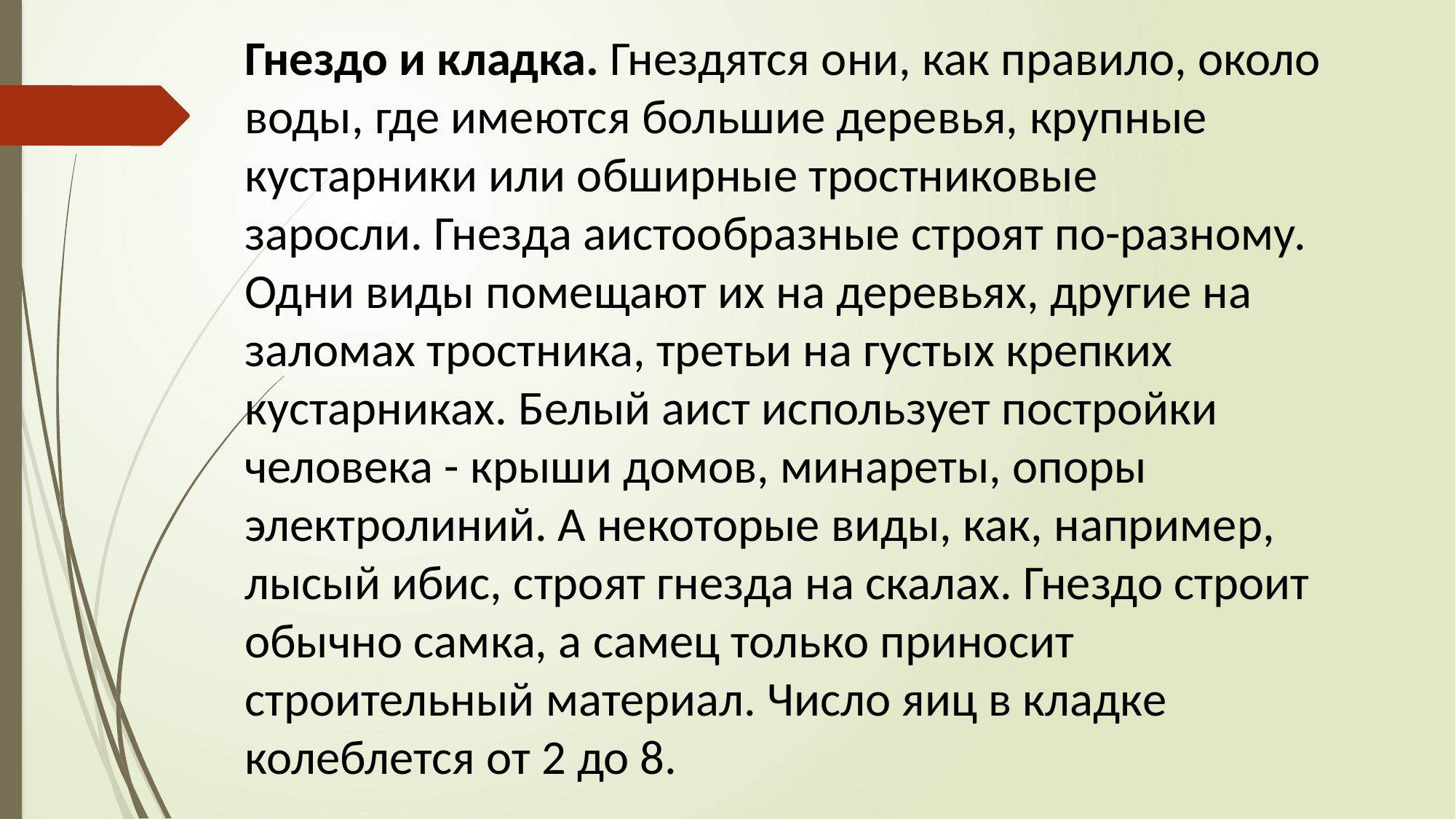

Гнездо и кладка. Гнездятся они, как правило, около воды, где имеются боль­шие деревья, крупные кустарники или обширные тростниковые заросли. Гнезда аистообразные строят по-разному. Одни виды помещают их на деревьях, другие на зало­мах тростника, третьи на густых крепких кустарниках. Белый аист использует постройки челове­ка - крыши домов, минареты, опоры электроли­ний. А некоторые виды, как, например, лысый ибис, строят гнезда на скалах. Гнездо строит обыч­но самка, а самец только приносит строительный материал. Число яиц в кладке колеблется от 2 до 8.